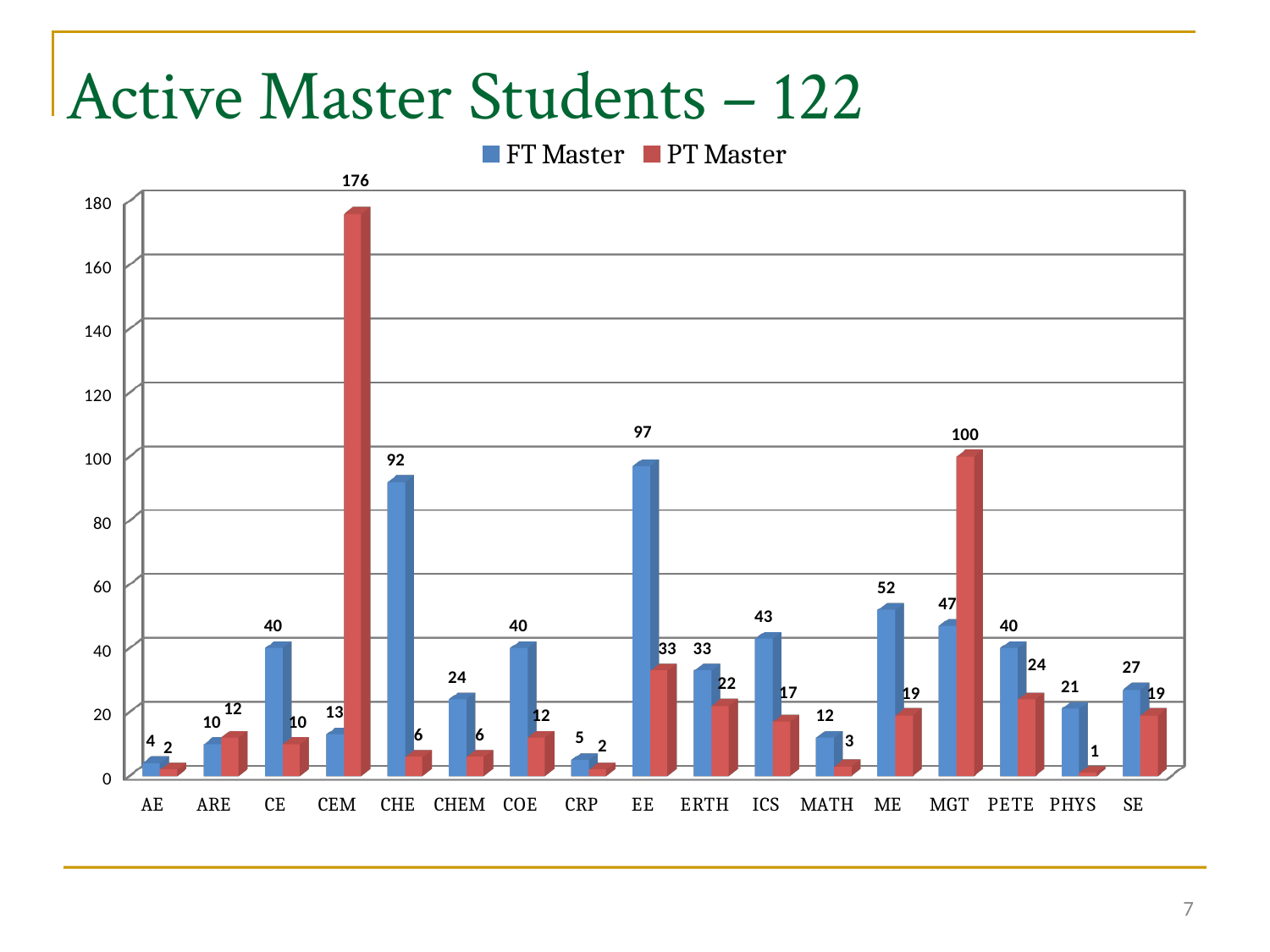

Active Master Students – 122

[unsupported chart]

7